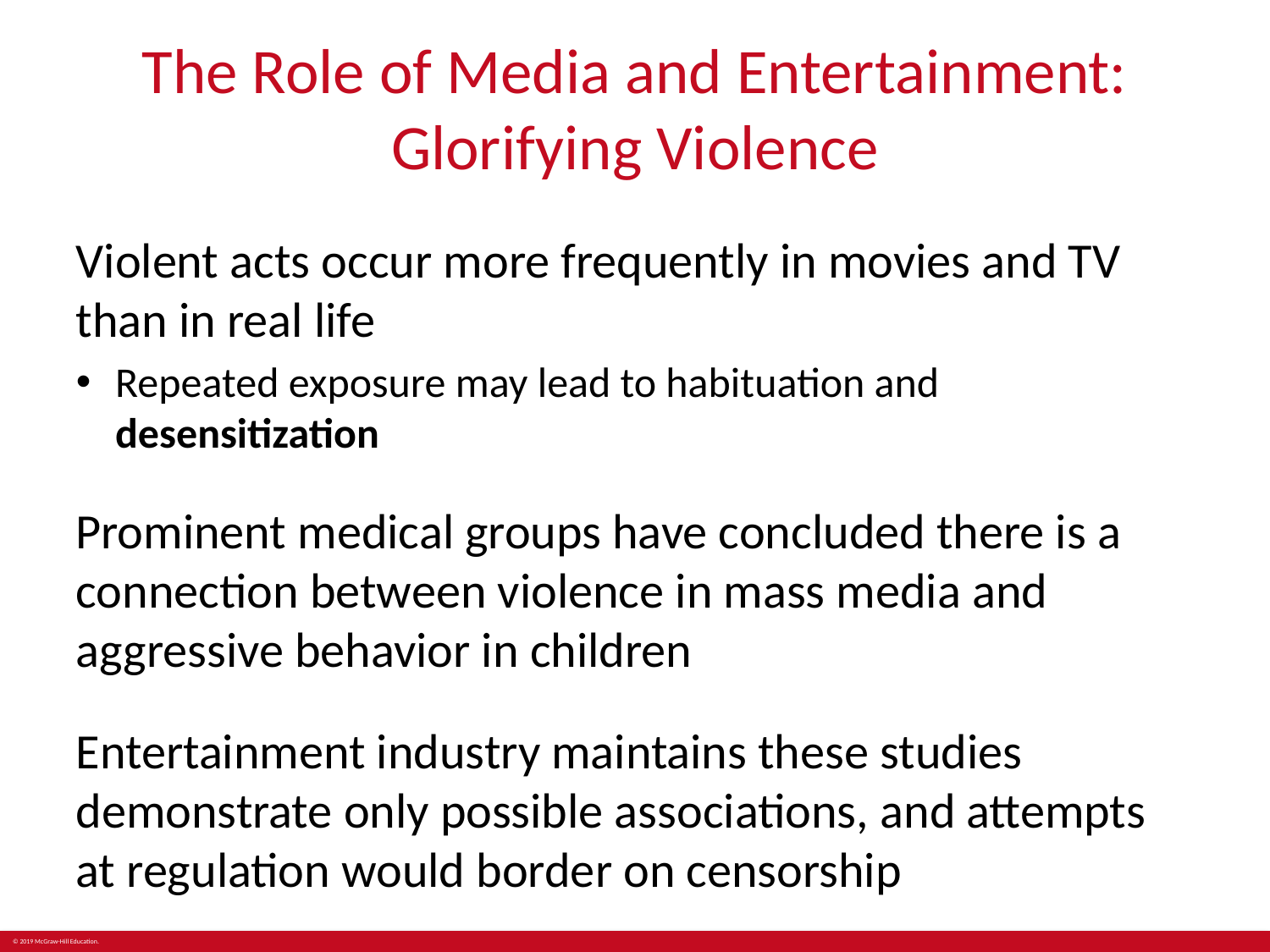

# The Role of Media and Entertainment: Glorifying Violence
Violent acts occur more frequently in movies and TV than in real life
Repeated exposure may lead to habituation and desensitization
Prominent medical groups have concluded there is a connection between violence in mass media and aggressive behavior in children
Entertainment industry maintains these studies demonstrate only possible associations, and attempts at regulation would border on censorship